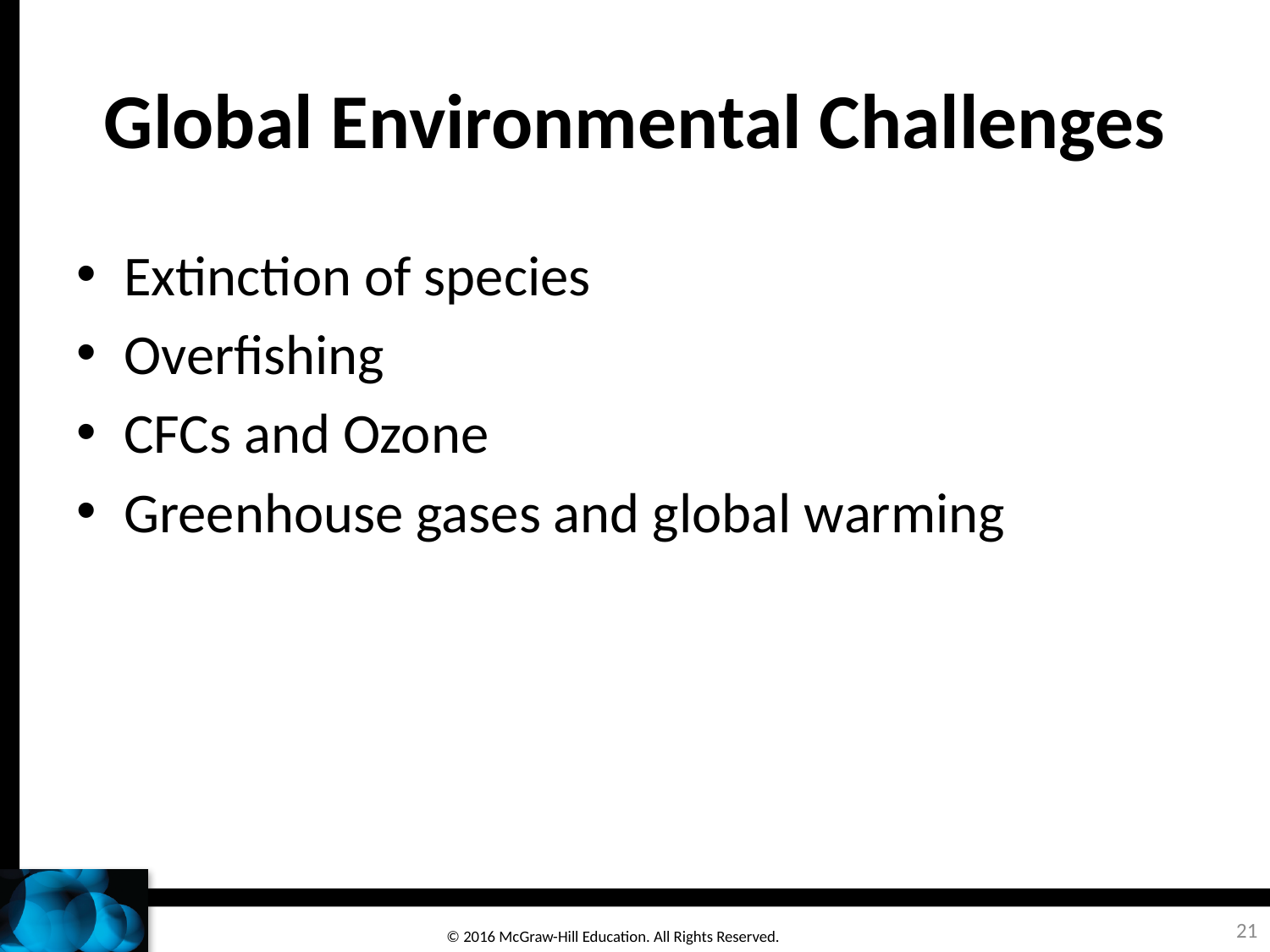

# Global Environmental Challenges
Extinction of species
Overfishing
CFCs and Ozone
Greenhouse gases and global warming
21
© 2016 McGraw-Hill Education. All Rights Reserved.